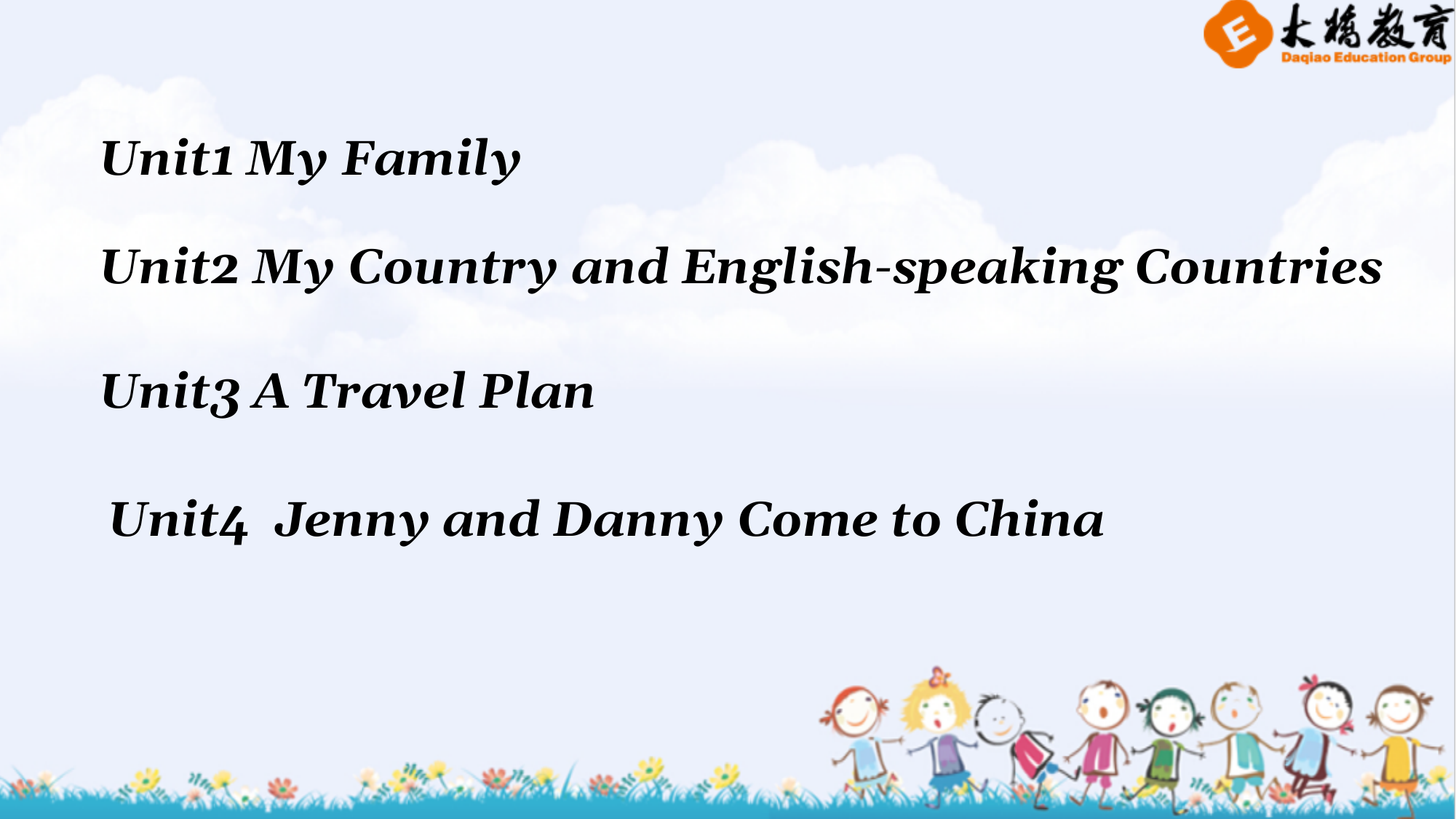

Unit1 My Family
Unit2 My Country and English-speaking Countries
Unit3 A Travel Plan
Unit4  Jenny and Danny Come to China